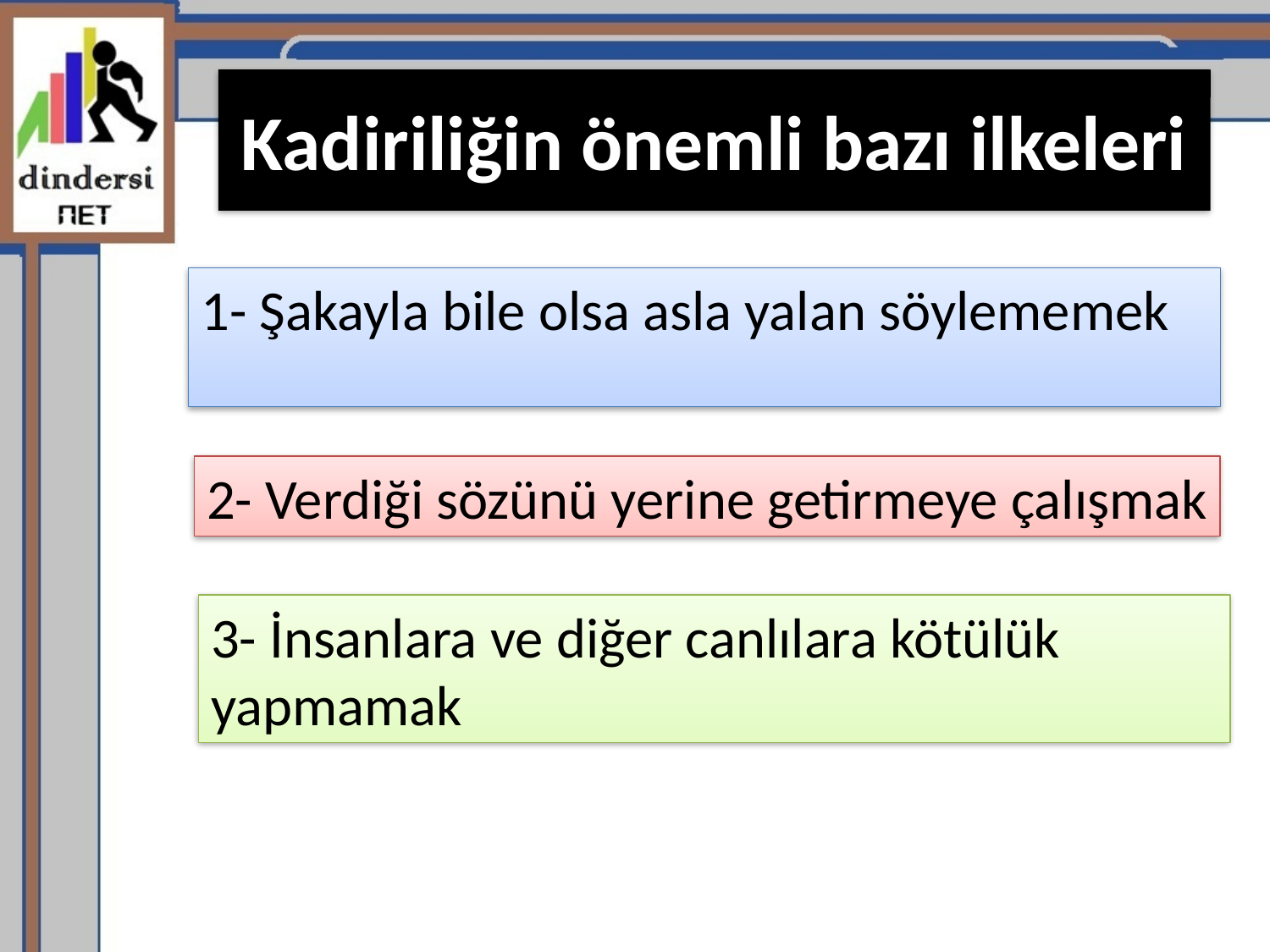

# Kadiriliğin önemli bazı ilkeleri
1- Şakayla bile olsa asla yalan söylememek
2- Verdiği sözünü yerine getirmeye çalışmak
3- İnsanlara ve diğer canlılara kötülük yapmamak